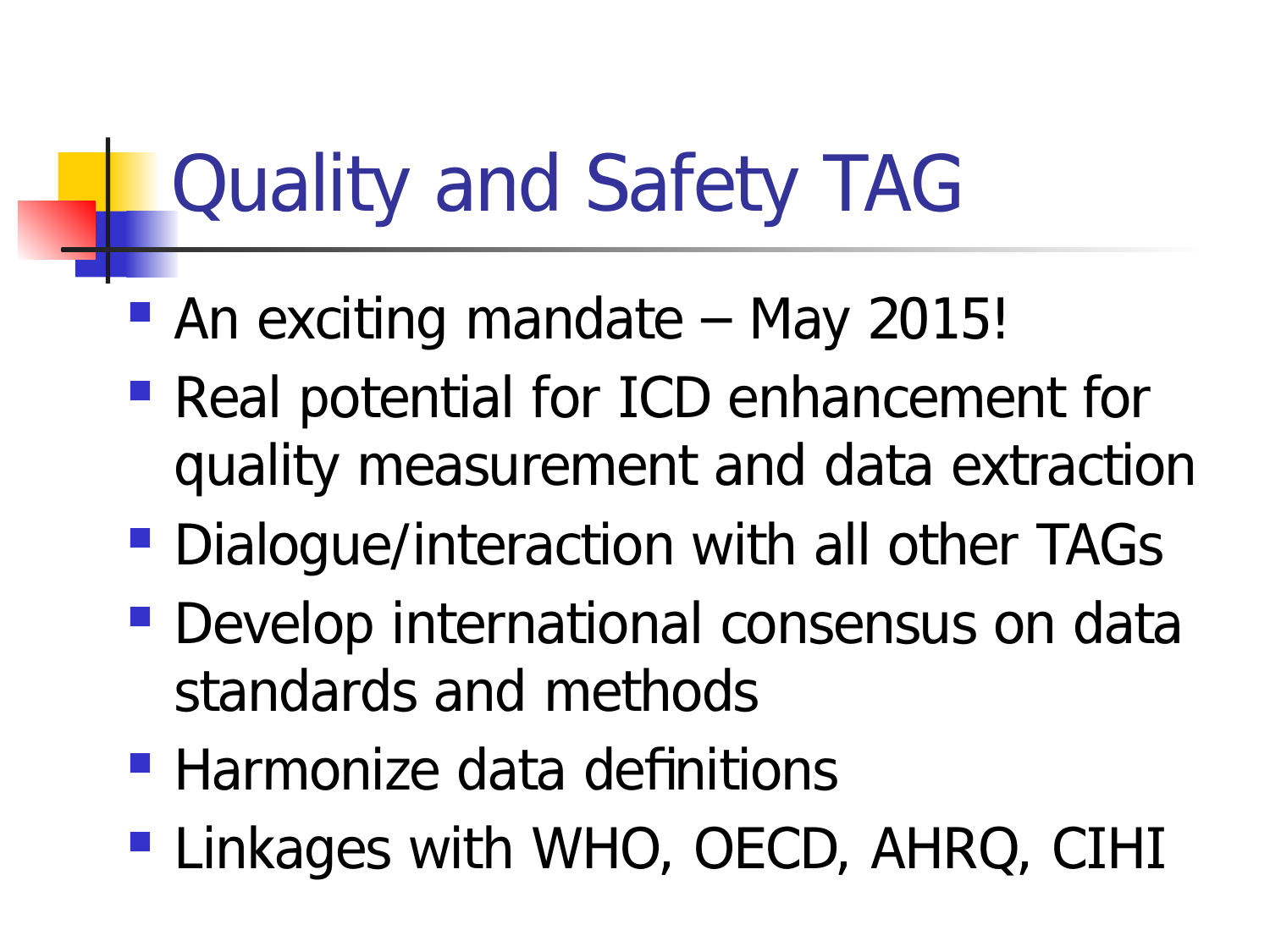

# Quality and Safety TAG
An exciting mandate – May 2015!
Real potential for ICD enhancement for quality measurement and data extraction
Dialogue/interaction with all other TAGs
Develop international consensus on data standards and methods
Harmonize data definitions
Linkages with WHO, OECD, AHRQ, CIHI